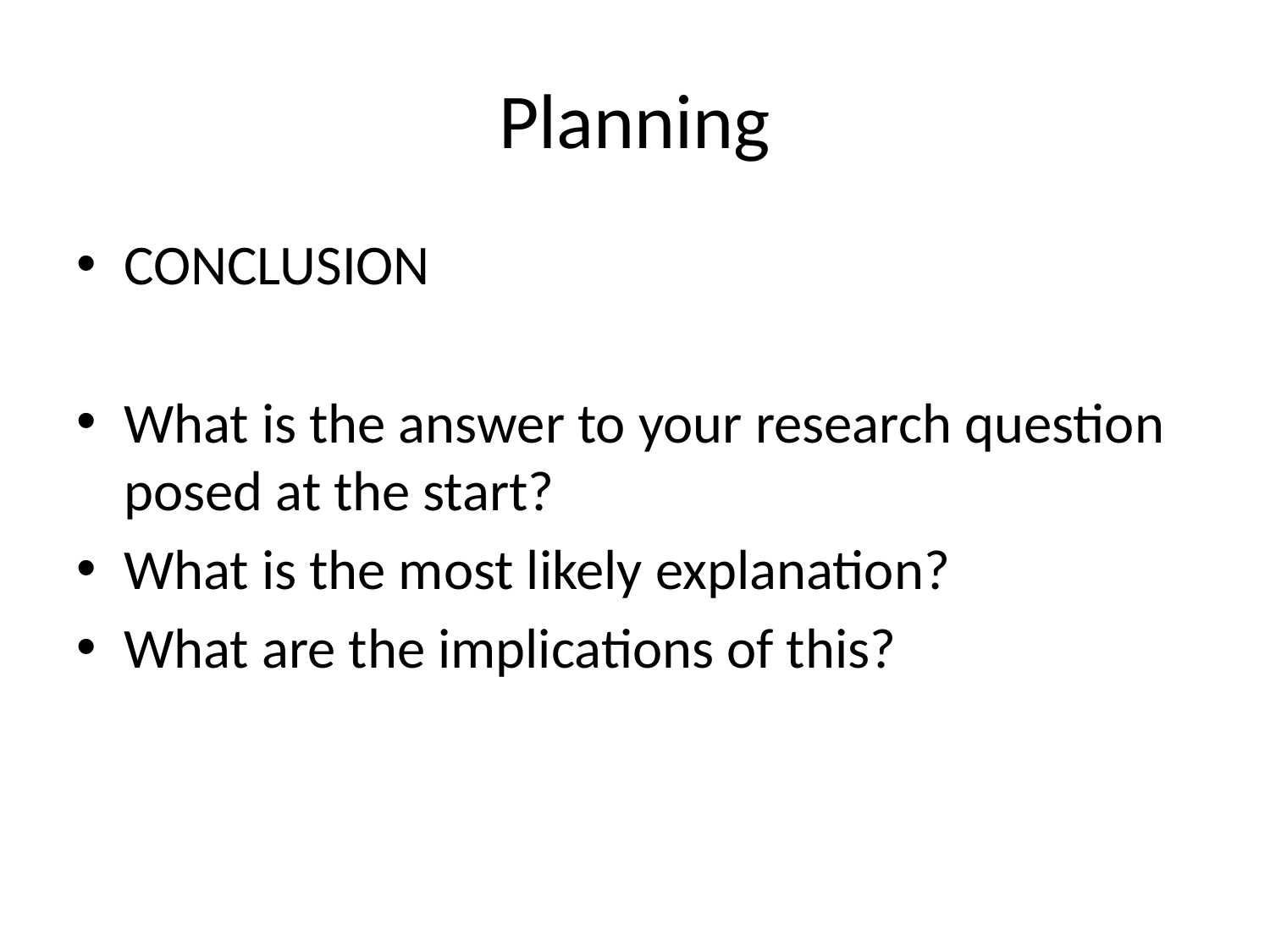

# Planning
CONCLUSION

What is the answer to your research question posed at the start?
What is the most likely explanation?
What are the implications of this?